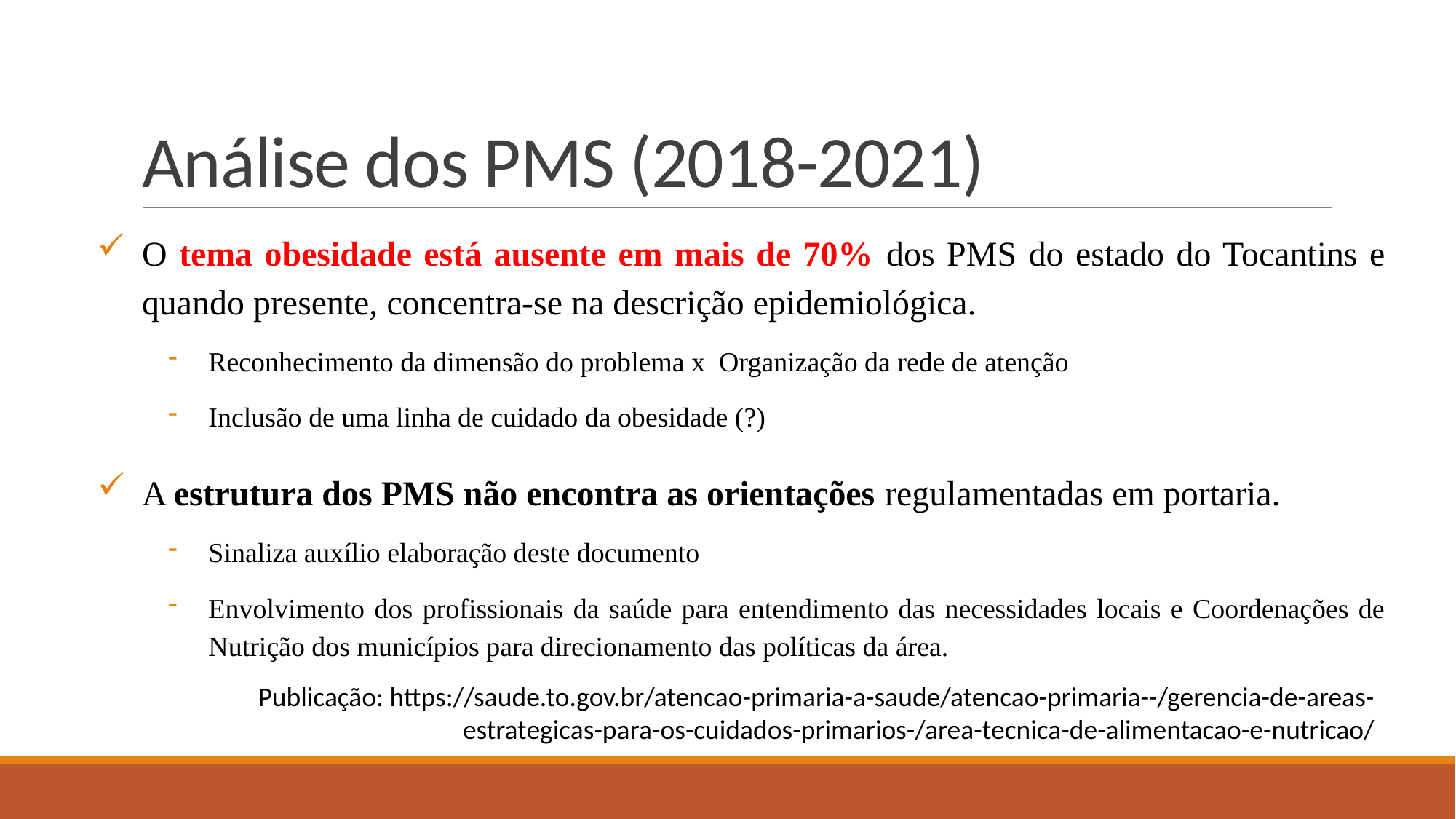

# Análise dos PMS (2018-2021)
O tema obesidade está ausente em mais de 70% dos PMS do estado do Tocantins e quando presente, concentra-se na descrição epidemiológica.
Reconhecimento da dimensão do problema x  Organização da rede de atenção
Inclusão de uma linha de cuidado da obesidade (?)
A estrutura dos PMS não encontra as orientações regulamentadas em portaria.
Sinaliza auxílio elaboração deste documento
Envolvimento dos profissionais da saúde para entendimento das necessidades locais e Coordenações de Nutrição dos municípios para direcionamento das políticas da área.

Publicação: https://saude.to.gov.br/atencao-primaria-a-saude/atencao-primaria--/gerencia-de-areas-estrategicas-para-os-cuidados-primarios-/area-tecnica-de-alimentacao-e-nutricao/